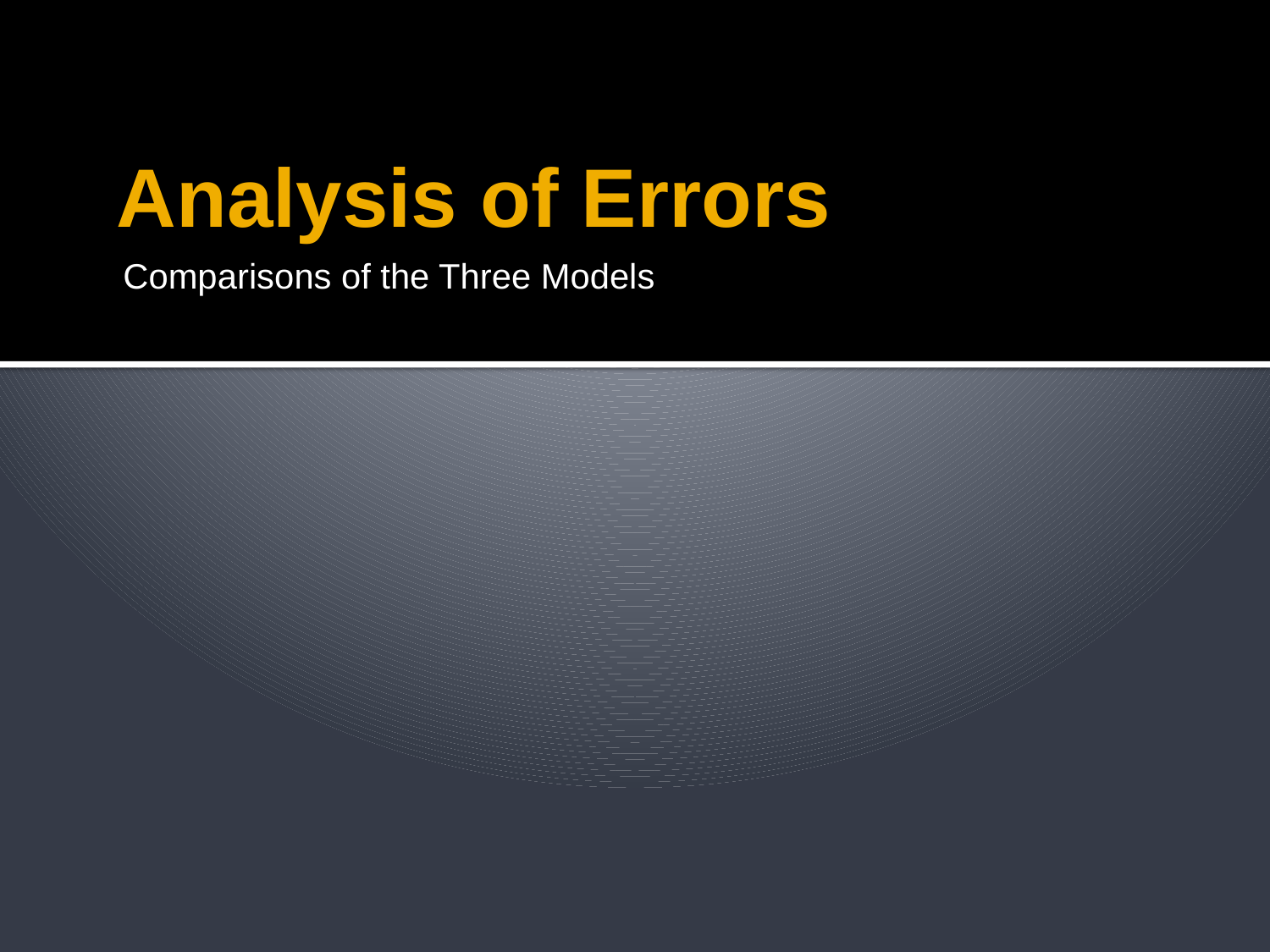

# Analysis of Errors
Comparisons of the Three Models